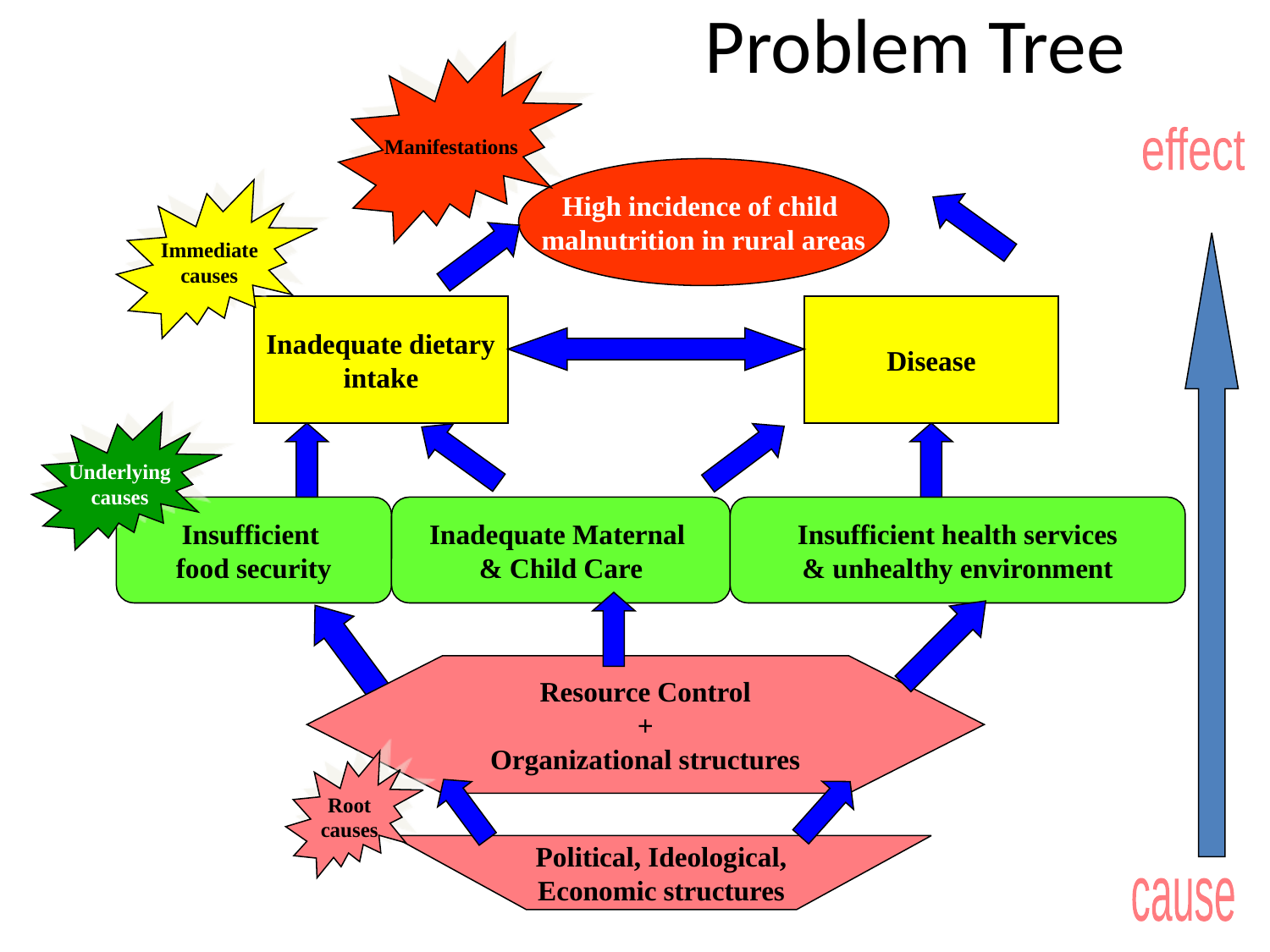

# Problem Tree
Manifestations
effect
High incidence of child
malnutrition in rural areas

Immediate
causes

Inadequate dietary
intake
Disease

Underlying
causes

Insufficient
food security
Inadequate Maternal
& Child Care
Insufficient health services
& unhealthy environment

Resource Control
+
Organizational structures
Root
causes

Political, Ideological,
Economic structures
cause